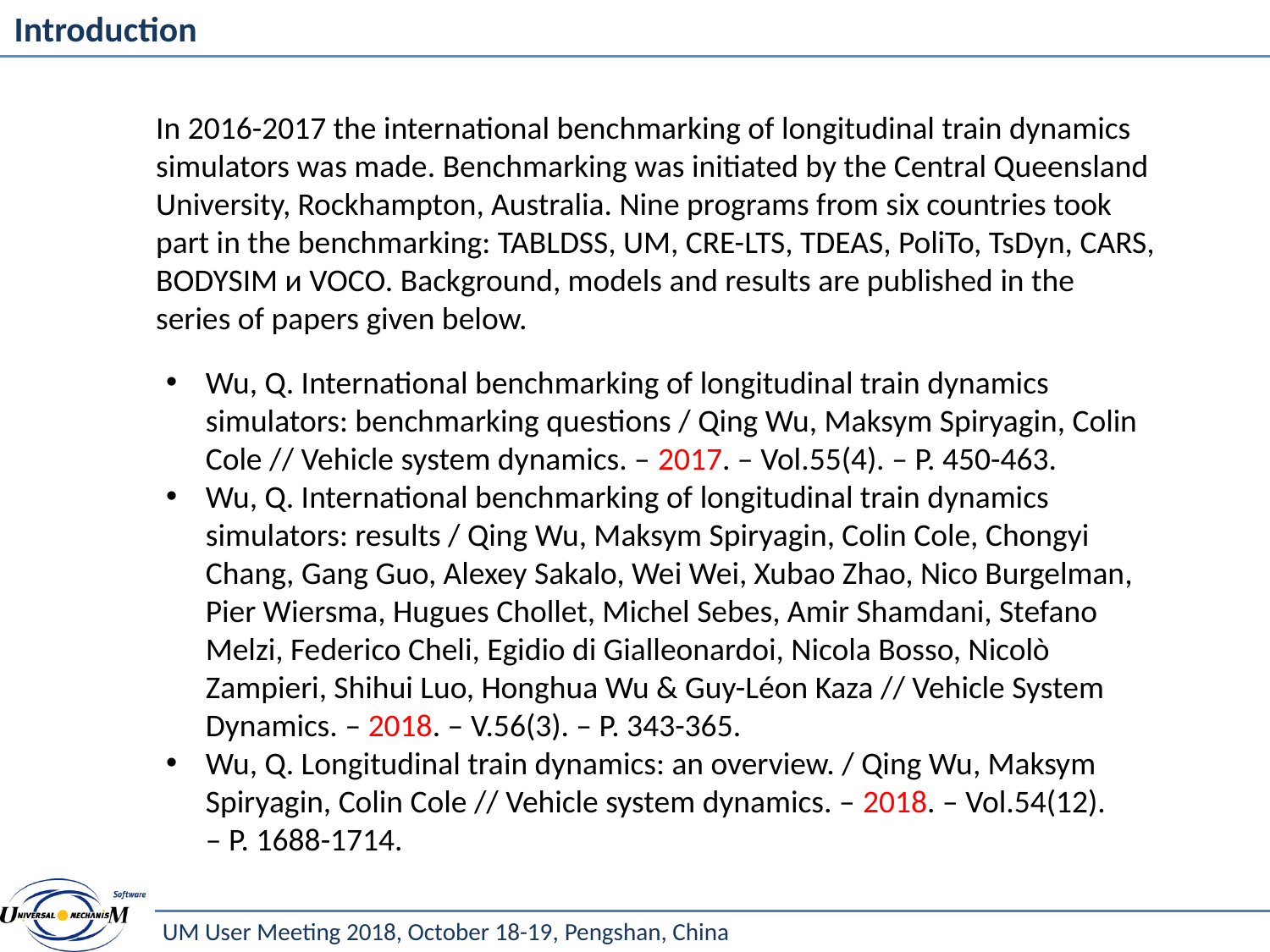

# Introduction
In 2016-2017 the international benchmarking of longitudinal train dynamics simulators was made. Benchmarking was initiated by the Central Queensland University, Rockhampton, Australia. Nine programs from six countries took part in the benchmarking: TABLDSS, UM, CRE-LTS, TDEAS, PoliTo, TsDyn, CARS, BODYSIM и VOCO. Background, models and results are published in the series of papers given below.
Wu, Q. International benchmarking of longitudinal train dynamics simulators: benchmarking questions / Qing Wu, Maksym Spiryagin, Colin Cole // Vehicle system dynamics. – 2017. – Vol.55(4). – P. 450-463.
Wu, Q. International benchmarking of longitudinal train dynamics simulators: results / Qing Wu, Maksym Spiryagin, Colin Cole, Chongyi Chang, Gang Guo, Alexey Sakalo, Wei Wei, Xubao Zhao, Nico Burgelman, Pier Wiersma, Hugues Chollet, Michel Sebes, Amir Shamdani, Stefano Melzi, Federico Cheli, Egidio di Gialleonardoi, Nicola Bosso, Nicolò Zampieri, Shihui Luo, Honghua Wu & Guy-Léon Kaza // Vehicle System Dynamics. – 2018. – V.56(3). – P. 343-365.
Wu, Q. Longitudinal train dynamics: an overview. / Qing Wu, Maksym Spiryagin, Colin Cole // Vehicle system dynamics. – 2018. – Vol.54(12). – P. 1688-1714.